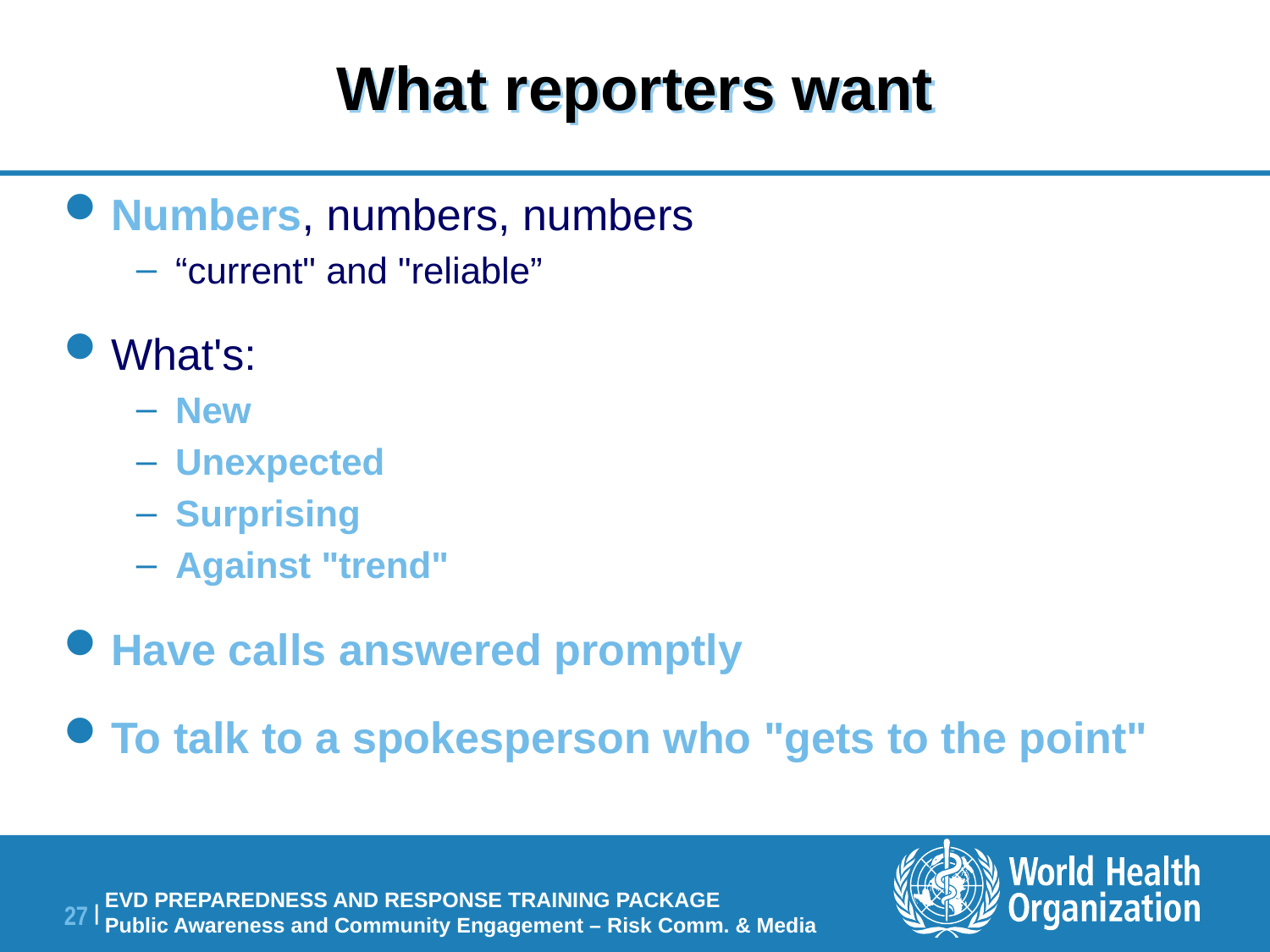

# What reporters want
Numbers, numbers, numbers
“current" and "reliable”
What's:
New
Unexpected
Surprising
Against "trend"
Have calls answered promptly
To talk to a spokesperson who "gets to the point"